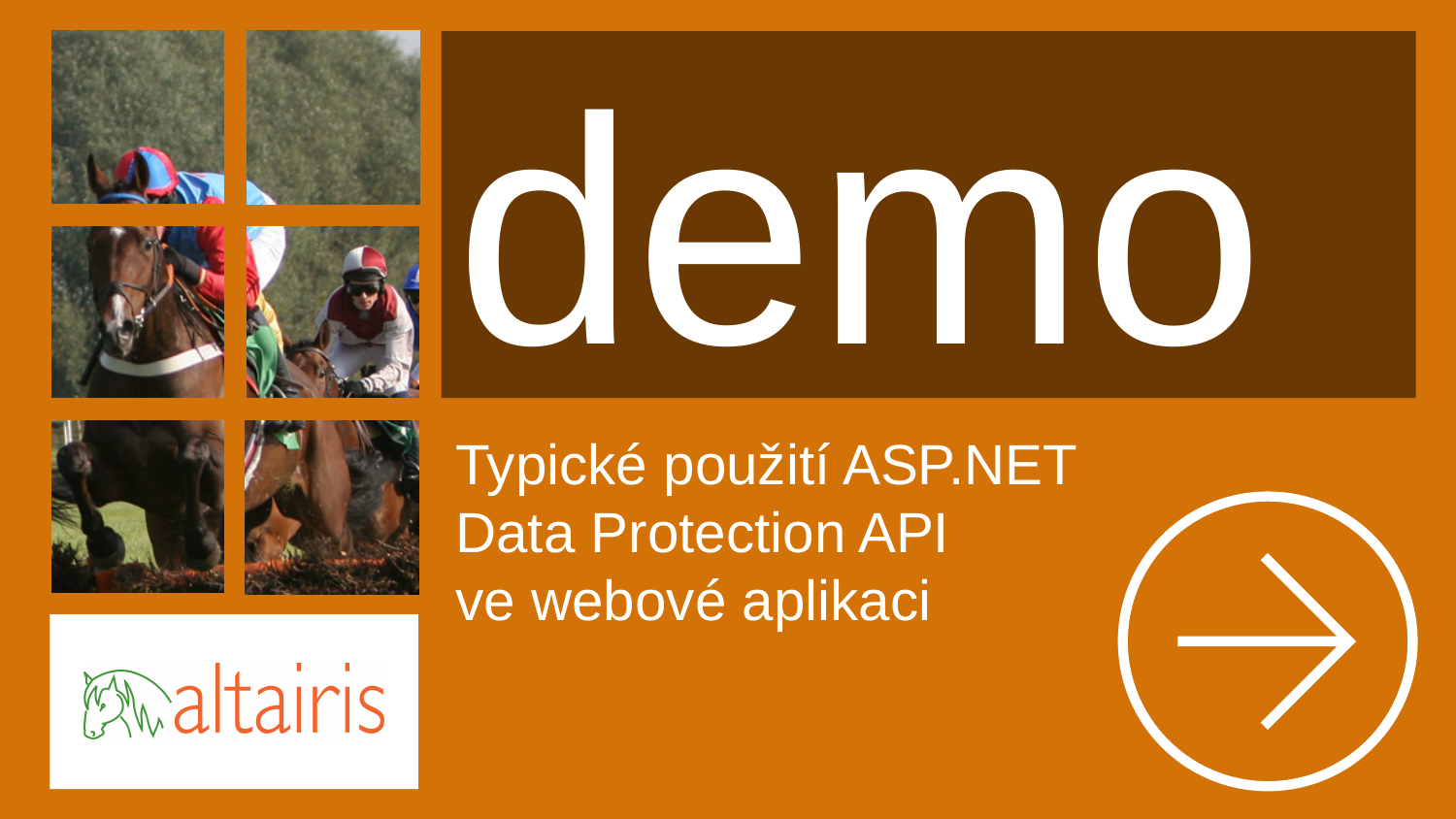

demo
# Typické použití ASP.NET Data Protection API ve webové aplikaci